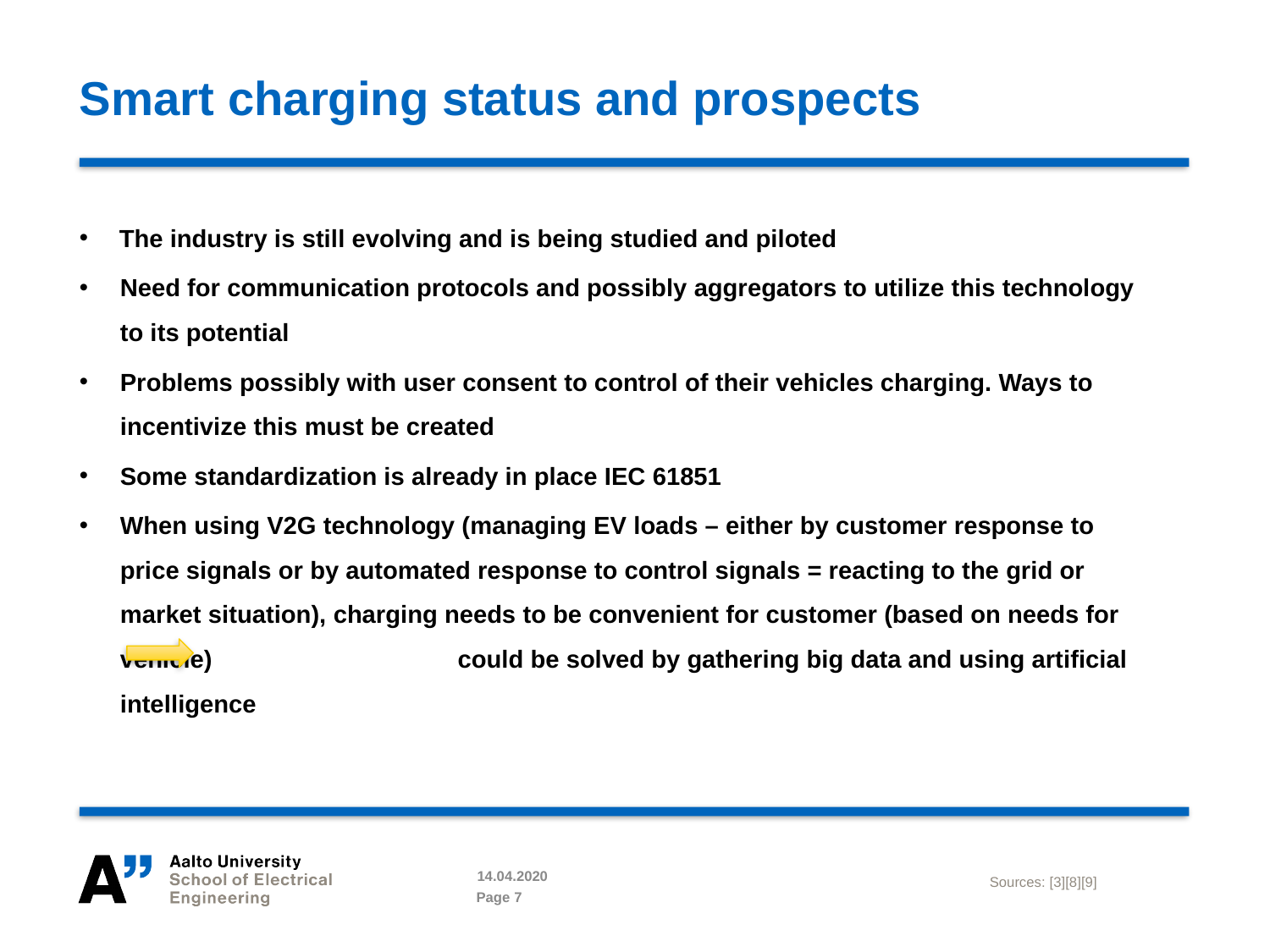

# Smart charging status and prospects
The industry is still evolving and is being studied and piloted
Need for communication protocols and possibly aggregators to utilize this technology to its potential
Problems possibly with user consent to control of their vehicles charging. Ways to incentivize this must be created
Some standardization is already in place IEC 61851
When using V2G technology (managing EV loads – either by customer response to price signals or by automated response to control signals = reacting to the grid or market situation), charging needs to be convenient for customer (based on needs for vehicle)              	            could be solved by gathering big data and using artificial intelligence

14.04.2020
Sources: [3][8][9]
Page 7